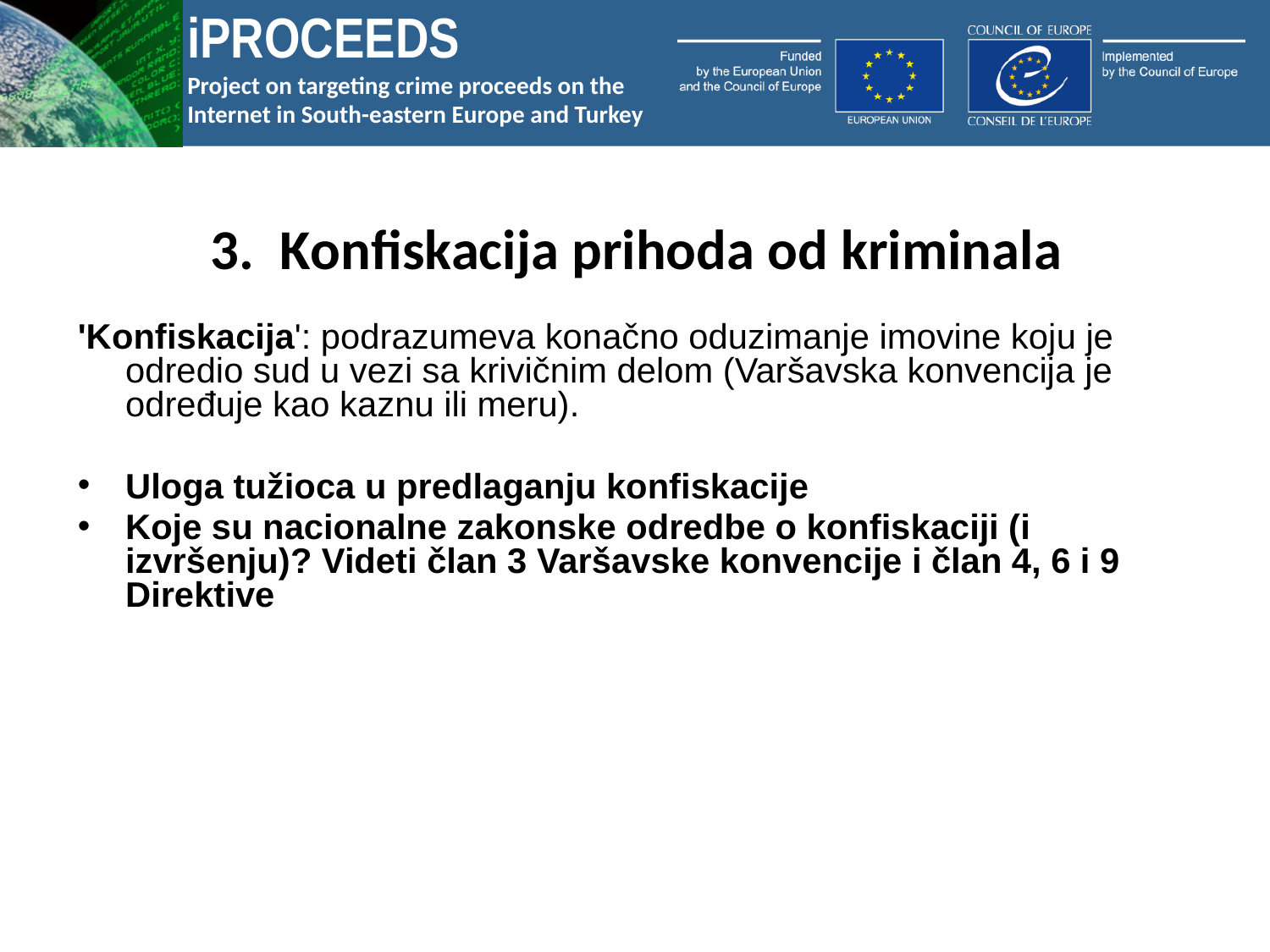

# 3.  Konfiskacija prihoda od kriminala
'Konfiskacija': podrazumeva konačno oduzimanje imovine koju je odredio sud u vezi sa krivičnim delom (Varšavska konvencija je određuje kao kaznu ili meru).

Uloga tužioca u predlaganju konfiskacije
Koje su nacionalne zakonske odredbe o konfiskaciji (i izvršenju)? Videti član 3 Varšavske konvencije i član 4, 6 i 9 Direktive